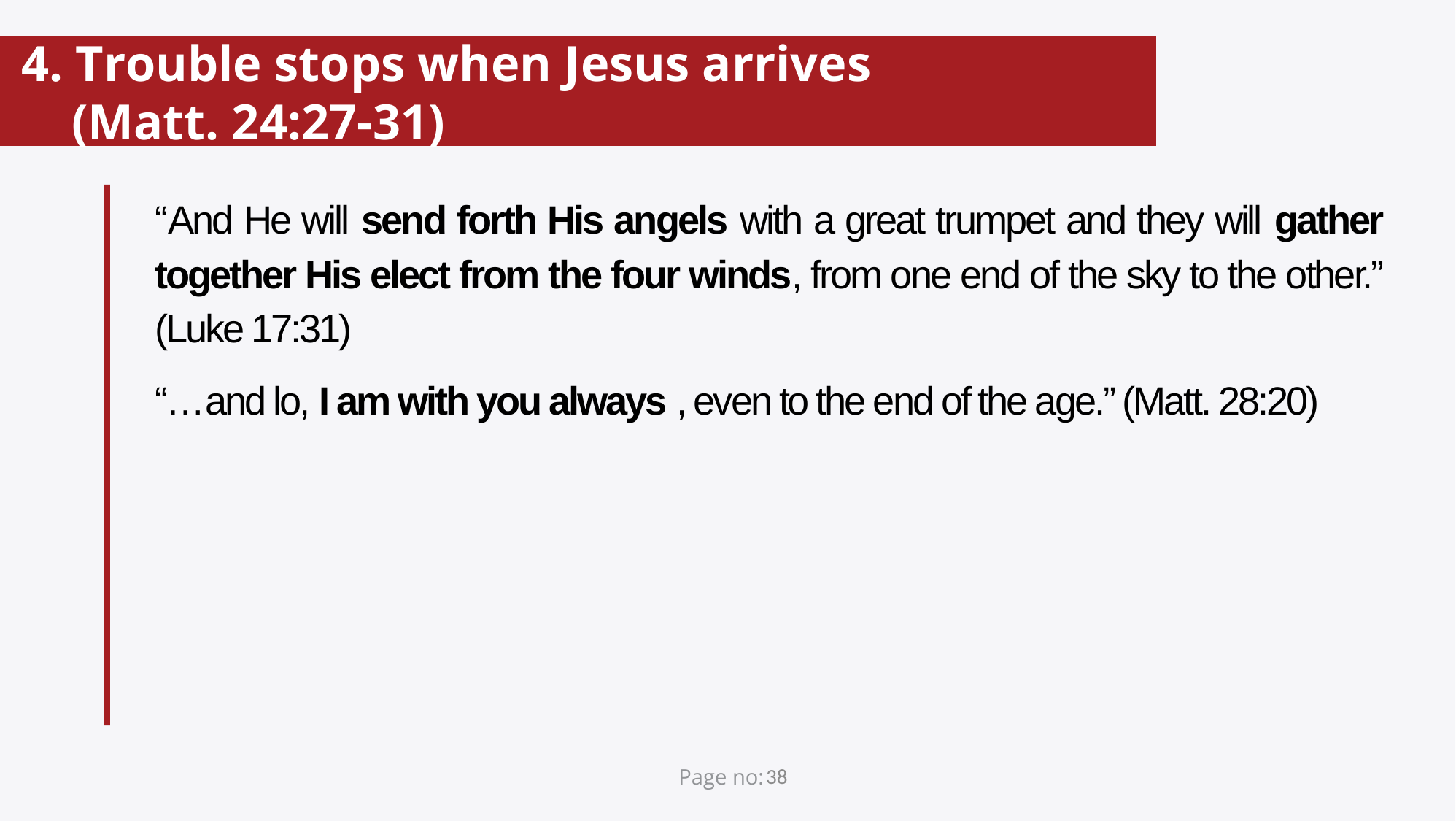

# 4. Trouble stops when Jesus arrives (Matt. 24:27-31)
“And He will send forth His angels with a great trumpet and they will gather together His elect from the four winds, from one end of the sky to the other.” (Luke 17:31)
“…and lo, I am with you always , even to the end of the age.” (Matt. 28:20)